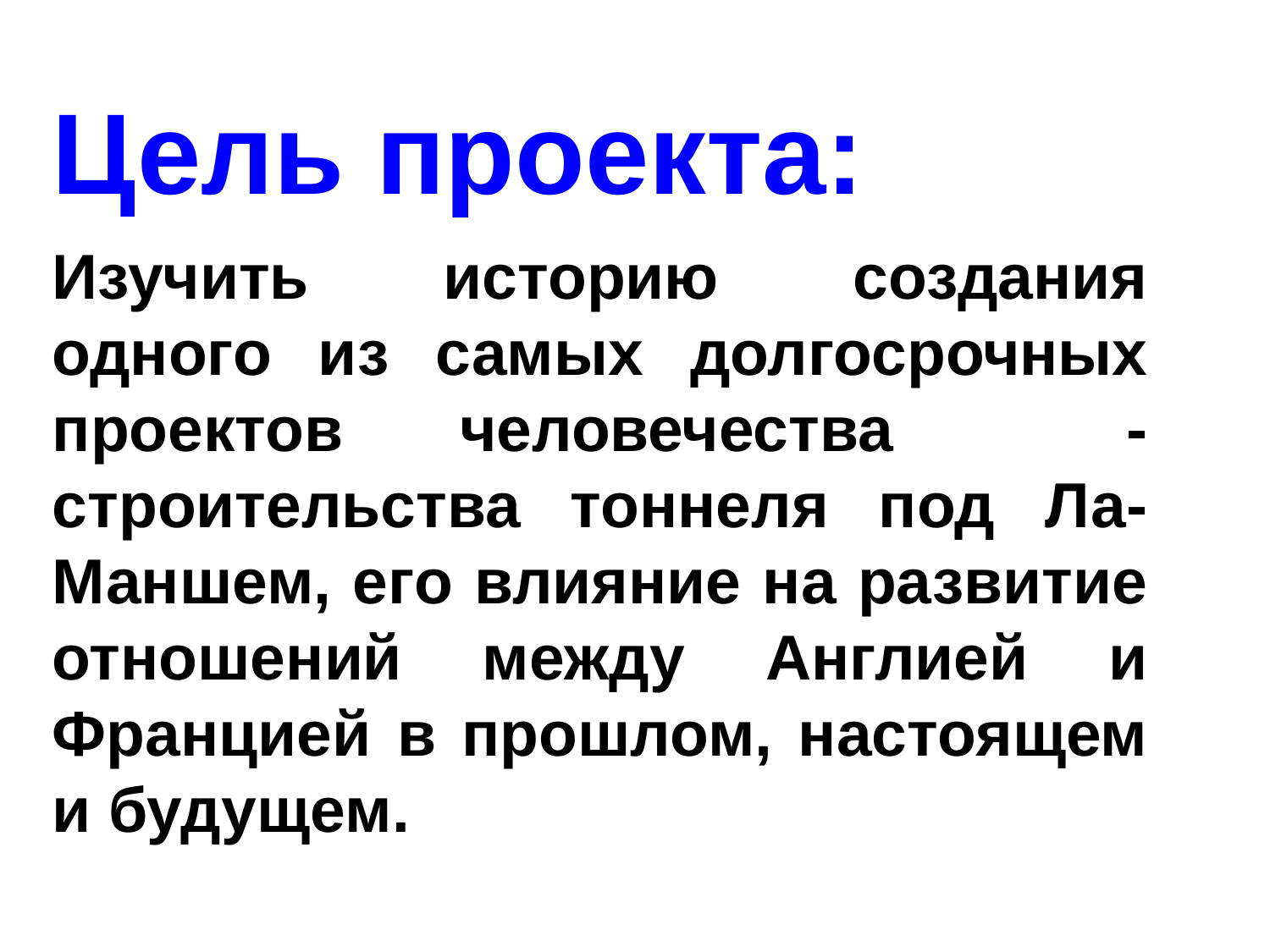

Цель проекта:

Изучить историю создания одного из самых долгосрочных проектов человечества  - строительства тоннеля под Ла-Маншем, его влияние на развитие отношений между Англией и Францией в прошлом, настоящем и будущем.